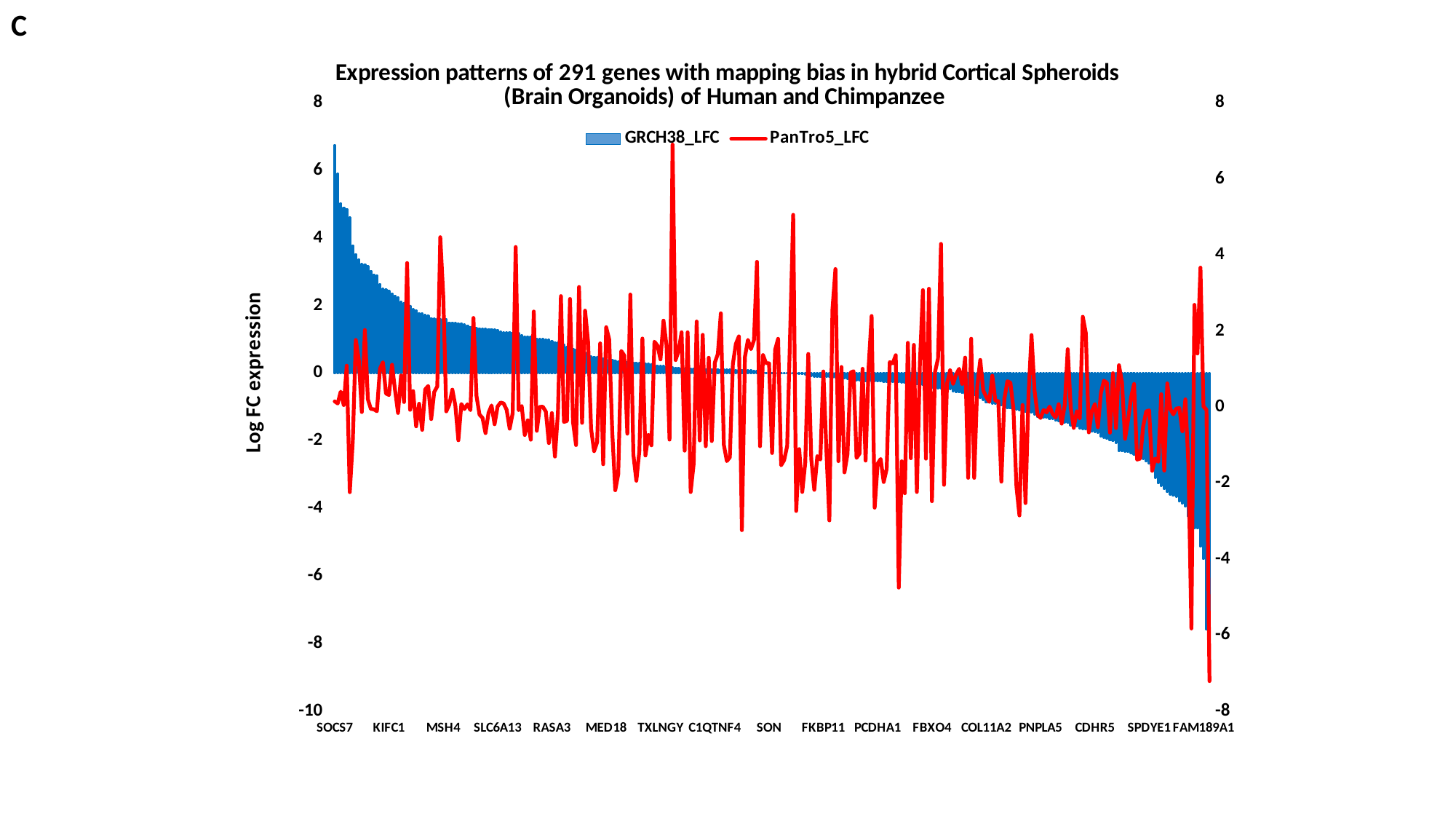

C

### Chart: Expression patterns of 291 genes with mapping bias in hybrid Cortical Spheroids (Brain Organoids) of Human and Chimpanzee

| Category | GRCH38_LFC | PanTro5_LFC |
|---|---|---|
| SOCS7 | 6.75377558818748 | 0.151025305462524 |
| AGPAT1 | 5.91833957899375 | 0.0946873807990547 |
| FOPNL | 5.03938072005342 | 0.406327876788132 |
| TCF19 | 4.91191754524353 | 0.0542363972719294 |
| NKD2 | 4.8625647831293 | 1.08978403314101 |
| GRIPAP1 | 4.62414783452076 | -2.2407429686041 |
| NMRAL1 | 3.78547477294431 | -0.896778681694556 |
| CCDC27 | 3.53369569998934 | 1.76752654171716 |
| ANKRD18A | 3.37666951043999 | 1.24066572451978 |
| PRPF8 | 3.2333287032817 | -0.132166250954468 |
| FAM228A | 3.22846097026978 | 2.02927590179755 |
| CWC25 | 3.16816168742794 | 0.206109653113867 |
| CANX | 3.03764658666217 | -0.0490750317968236 |
| RNH1 | 2.92753697567072 | -0.057970777732868 |
| DLL1 | 2.89975467357337 | -0.110768428975252 |
| SPDYE3 | 2.64685722814266 | 1.00911255661701 |
| SLC22A18 | 2.50841602802754 | 1.18077890496843 |
| REC8 | 2.48748933919613 | 0.358587240504207 |
| KIFC1 | 2.43906947941474 | 0.317673521415119 |
| TAC4 | 2.3684171778977 | 1.11414492956028 |
| MAPK15 | 2.3006834450592 | 0.451957234644735 |
| FBXL22 | 2.24390255622022 | -0.154512935779491 |
| TTTY15 | 2.12017775287123 | 0.832523976011625 |
| OPRL1 | 2.09066551380337 | 0.133550797574685 |
| RFPL1 | 2.00887163878937 | 3.79117753269361 |
| PCK2 | 1.99688626791324 | -0.0735399558835112 |
| EEF1A1 | 1.90399788718132 | 0.421378718784287 |
| RPL39 | 1.86901495159676 | -0.506721953869954 |
| ARHGAP11A | 1.78690864539929 | 0.0884860818965432 |
| DOC2B | 1.77844992366348 | -0.600433720958409 |
| SLX1A | 1.73065418418465 | 0.465582031653087 |
| PLEKHM1 | 1.71405057766846 | 0.555040942357504 |
| ATP23 | 1.63790790851407 | -0.316338564783788 |
| IFI27L1 | 1.6248666686413 | 0.396093950732794 |
| TP53AIP1 | 1.61437761690303 | 0.543638011820913 |
| ATAD3C | 1.61312309045578 | 4.47168968514388 |
| MSH4 | 1.61184123372798 | 2.91767490992814 |
| VPS52 | 1.60386951397194 | -0.112710322188865 |
| CCHCR1 | 1.50807195504329 | 0.0672868933613525 |
| SYCE1L | 1.5043035087538 | 0.45916767964462 |
| LEO1 | 1.49805830753346 | 0.0375833888665053 |
| CKS1B | 1.48634066106088 | -0.87323717546714 |
| AGPAT5 | 1.48229907473724 | 0.0816579601019273 |
| NKAIN3 | 1.45481214805817 | -0.052235700787531 |
| IBTK | 1.41875102557727 | 0.0724510499185969 |
| ATG16L1 | 1.36176085310956 | -0.0809633564917926 |
| BDH1 | 1.34210731994547 | 2.34506850158952 |
| SLC25A26 | 1.34047356242267 | 0.298865235608008 |
| VARS | 1.32998423848709 | -0.198629211054152 |
| TSTA3 | 1.32363974661052 | -0.284702912540375 |
| NPB | 1.32162609119073 | -0.686007038987637 |
| RAET1E | 1.30901504238602 | -0.154514305948003 |
| SIM2 | 1.30704585705994 | 0.0434665967082887 |
| SPATA1 | 1.29980901056845 | -0.451964445197504 |
| SLC6A13 | 1.28904644660421 | 0.0173833894187456 |
| PSMC6 | 1.23197745821483 | 0.119826016335256 |
| MORF4L1 | 1.2132893200678 | 0.096366160958515 |
| KIF15 | 1.21209603159017 | -0.069720477414996 |
| FAM120B | 1.21150481866679 | -0.567778116033401 |
| TAMM41 | 1.20617050160926 | -0.161093917045491 |
| SYT15 | 1.20598056917512 | 4.21292828933863 |
| BORCS5 | 1.19258320126026 | -0.0829626897023892 |
| STK19 | 1.12236660875433 | 0.0280296541897335 |
| TMEM121 | 1.09528551615452 | -0.735434836322604 |
| SQSTM1 | 1.0908944851671 | -0.349963343193856 |
| RBX1 | 1.08492507510365 | -0.859474926519294 |
| RABL2A | 1.07577114799115 | 2.51467847433449 |
| ADAMTS13 | 1.02107667088745 | -0.624182312829895 |
| KBTBD11 | 1.01713078506023 | 0.00567545173356252 |
| PIP4K2B | 1.01661006390176 | 0.00901310340370681 |
| SLC38A6 | 1.0065410060753 | -0.120198769322521 |
| CD80 | 0.992833675260862 | -0.948713346902197 |
| RASA3 | 0.955582654154871 | -0.158774770940498 |
| GLRA4 | 0.917684493204912 | -1.30261250741093 |
| CLDN20 | 0.90626993575489 | -0.15444644876574 |
| HAAO | 0.879080739938414 | 2.92105957842974 |
| TLR2 | 0.845249544679338 | -0.390868736970393 |
| SLC35G1 | 0.788284828675017 | -0.368040246166954 |
| HHLA3 | 0.761546588557778 | 2.84704780760933 |
| SH2D6 | 0.731070903833052 | -0.393915025780714 |
| APOBEC3B | 0.70641439199062 | -1.00014560636818 |
| SF3B6 | 0.706396343417911 | 3.16157436479804 |
| IRF7 | 0.700343926065283 | -0.416316217398706 |
| PGM5 | 0.624072840242925 | 2.53894286469631 |
| NPBWR1 | 0.559908072817141 | 1.71108027484672 |
| TNFRSF10D | 0.500740780924878 | -0.57469644281914 |
| ARL5A | 0.493610856205398 | -1.16109547041836 |
| KPNA7 | 0.476413506087776 | -0.92468790833261 |
| DPEP1 | 0.463415543021903 | 1.67693449271665 |
| KMO | 0.451622000983078 | -1.50457984971154 |
| MED18 | 0.430774964199104 | 2.10235780061685 |
| ABCB4 | 0.401776807257023 | 1.78362939849798 |
| ZNF283 | 0.398260460026077 | -0.65557839879738 |
| TPST1 | 0.379007494889852 | -2.18990364663964 |
| FAM177B | 0.351327302795641 | -1.76467004645281 |
| FMO5 | 0.34975493301007 | 1.47813374120056 |
| TRAPPC3L | 0.339134941591731 | 1.35938390584678 |
| PTCD2 | 0.337279973339578 | -0.7009088089279 |
| TTYH3 | 0.321779350737983 | 2.96217619531162 |
| ACTR3C | 0.3206628709589 | -1.24488814023809 |
| CCZ1 | 0.311107699332178 | -1.93976986383966 |
| RPS28 | 0.307015300928568 | -1.15783519441927 |
| SUN1 | 0.30675252905075 | 1.80516360618411 |
| RBM38 | 0.292423690188881 | -1.27518799792771 |
| AUH | 0.280618237775329 | -0.735507658046833 |
| DRAM2 | 0.275102206901261 | -1.00753345513017 |
| LDLRAD2 | 0.232568522198351 | 1.72231281470608 |
| KHDC1 | 0.223728221751957 | 1.61725161998538 |
| TXLNGY | 0.21966865651601 | 1.25615749047506 |
| FAM227B | 0.218920067741921 | 2.27649639301395 |
| EFHB | 0.206478989577625 | 1.62114363704279 |
| ANKIB1 | 0.196529178200222 | -0.857350487930218 |
| ZNF213 | 0.193042054622212 | 6.90821939438946 |
| EXT1 | 0.163296795643393 | 1.23903058195735 |
| NAIF1 | 0.163279384824751 | 1.47262363254334 |
| TCF15 | 0.150051564709438 | 1.96962751987293 |
| HIP1 | 0.149274380300135 | -1.14892153000298 |
| MALRD1 | 0.14891526984791 | 1.9688429732953 |
| SLC29A4 | 0.148635063681136 | -2.23585881530567 |
| NRG4 | 0.138738293057532 | -1.49853808593674 |
| UBL4A | 0.13568401051233 | 2.25114384379386 |
| ACADSB | 0.135363071432294 | -0.878751856552475 |
| C1QTNF9 | 0.130783964266007 | 1.90230246755005 |
| RNF7 | 0.128154079424713 | -1.0309389103524 |
| RBAK | 0.127208231376611 | 1.29847202802265 |
| ZNF532 | 0.126217351972943 | -0.893638968330199 |
| C1QTNF4 | 0.125745894902105 | 1.16903641945351 |
| LY6H | 0.120495507265347 | 1.39496774430067 |
| ALOX5 | 0.120494137096835 | 2.46883060835558 |
| RPS29 | 0.120369950409975 | -0.991000807484635 |
| NOSTRIN | 0.117721393548062 | -1.42221380056891 |
| RDM1 | 0.109912186362884 | -1.32312160854956 |
| GART | 0.109541479615707 | 1.13425407973359 |
| SYNJ1 | 0.10624914457568 | 1.66359194669992 |
| ADGRG3 | 0.0996202736822462 | 1.86132628252927 |
| NDUFS4 | 0.0946657287386857 | -3.24101022921019 |
| ESR2 | 0.0933888490294465 | 1.32206033338171 |
| SPATA21 | 0.0885961556154885 | 1.76869079152109 |
| DCP2 | 0.0871404901732215 | 1.52513477943132 |
| FAM72A | 0.0839338468953617 | 1.76142027128317 |
| USP30 | 0.0663392412758806 | 3.82486051346258 |
| NR2F6 | 0.0560898262764184 | -1.03188831381569 |
| SERPINE3 | 0.0252019041146855 | 1.36891020686975 |
| SLC25A18 | 0.0214467612876668 | 1.15717338567126 |
| SON | 0.0155386361875412 | 1.15130903390617 |
| TRIM24 | 0.0110913223525275 | -1.21009222127505 |
| SCGB1C1 | 0.00507963426928722 | 1.50734775309061 |
| MPV17L | 0.00507957408257546 | 1.79653874904337 |
| BCL2L14 | 0.00507957408257538 | -1.53353085774497 |
| NDUFS5 | 0.00507951389586427 | -1.39861743055612 |
| PUF60 | 0.00156628086298321 | -1.02508320632839 |
| SPATC1L | 0.000526056579412601 | 1.9856443128704 |
| PSME3 | -0.00359120802921058 | 5.0603960303826 |
| CRKL | -0.0094649394492471 | -2.73419498634115 |
| AVL9 | -0.0137152484246385 | -1.10672868027841 |
| CNN2 | -0.0206922665799583 | -2.23349787794992 |
| GOSR2 | -0.0418863672426569 | -1.46058979283475 |
| SUZ12 | -0.0741011814905422 | 1.39844674999133 |
| DKK4 | -0.0752680086895697 | -1.37224340171498 |
| MIOX | -0.106422678318903 | -2.17770548671029 |
| TTC32 | -0.110016715071621 | -1.29022331297562 |
| GSDMD | -0.110333455909847 | -1.38182950944949 |
| FKBP11 | -0.110334117966931 | 0.938493250505209 |
| PDCD1 | -0.1103343268746 | -1.11784949351995 |
| JUND | -0.110841207662343 | -2.98496267542616 |
| ANKRD53 | -0.11663829161972 | 2.55938029355268 |
| GIGYF1 | -0.123079359834738 | 3.6326987271827 |
| ARF1 | -0.12784594468216 | -1.42288998236611 |
| ZNF709 | -0.138260439661838 | 1.05532736553877 |
| CYP3A43 | -0.144096534620027 | -1.71953169123556 |
| ESR1 | -0.169303758710532 | -1.23514707956372 |
| SDHA | -0.185291862784209 | 0.907704658181487 |
| SLC19A1 | -0.18546541985368 | 0.943358504274244 |
| LRTM2 | -0.206199914299477 | -1.33897089800985 |
| MEGF11 | -0.214477749249939 | -1.22427056898303 |
| ZNHIT3 | -0.225748263217456 | 1.00862975262583 |
| TXNDC2 | -0.226082250802266 | -1.4082771661573 |
| RILP | -0.230458004331162 | 1.05346989209335 |
| ADIRF | -0.230848456018952 | 2.39811005347859 |
| ZNF165 | -0.235980687192951 | -2.64727489253689 |
| PCDHA1 | -0.237668627759103 | -1.49066861159389 |
| BET1 | -0.241003895371252 | -1.36709383904147 |
| RPS2 | -0.247125294861791 | -1.97348895664399 |
| ZC3H4 | -0.248152170178954 | -1.6267461204877 |
| OCLN | -0.254431602440376 | 1.18256031021003 |
| RAB9A | -0.260314753331999 | 1.154174555136 |
| RPL32 | -0.263528590719677 | 1.36550615899641 |
| ZNF205 | -0.265288571002143 | -4.7521570553499 |
| RAD9B | -0.278846393487235 | -1.42769707100165 |
| TRAPPC2 | -0.288951423823201 | -2.2675976753503 |
| LRRC37B | -0.290347366345258 | 1.69126203315962 |
| PARVG | -0.301661424903115 | -1.34681404288944 |
| NR2E1 | -0.318542815367362 | 1.63736715924678 |
| TONSL | -0.326964986772278 | -2.23515909485444 |
| AGBL3 | -0.343968632867909 | 1.17251029141158 |
| NDUFB4 | -0.34824938558769 | 3.07821108358619 |
| TMEM150B | -0.350040291240157 | -1.35909123701702 |
| MRPL10 | -0.377758915107761 | 3.11503968094423 |
| FBXO4 | -0.426366491461245 | -2.47811360087709 |
| FBXO24 | -0.439029222688978 | 0.920179320010734 |
| ATP6V1G2 | -0.44634182683538 | 1.27809599119797 |
| MTRNR2L8 | -0.447838221863668 | 4.2945782831047 |
| PMS2 | -0.45694096086287 | -2.04674669655466 |
| CMC4 | -0.459246849674339 | 0.620399885922992 |
| PKD2L1 | -0.461038836540249 | 0.969513056858907 |
| TMC6 | -0.537444395632168 | 0.609569276521012 |
| TMEM191C | -0.556610724860718 | 0.853659884748834 |
| AMZ1 | -0.56595911282221 | 1.00696078801586 |
| DNMT3L | -0.580851449511241 | 0.610081203770011 |
| ADGRE2 | -0.606003498292862 | 1.30232560861794 |
| MILR1 | -0.64156811702987 | -1.8621800597871 |
| GLUD2 | -0.651180721031063 | 1.79873635461438 |
| THEGL | -0.654524068805255 | -1.8633818636436 |
| RASAL1 | -0.668160702372592 | 0.537512678335576 |
| PIPSL | -0.737821448359986 | 1.24110144445587 |
| TCAF2 | -0.78637034536614 | 0.438589569824678 |
| COL11A2 | -0.865363842788299 | 0.266629306797976 |
| SLC2A6 | -0.870592267818027 | 0.135933507621082 |
| TYW1B | -0.893140649492295 | 0.826873417541871 |
| SLC43A2 | -0.913832885443996 | 0.167233730551485 |
| ANKDD1B | -0.920208476080626 | 0.15612747243062 |
| PPP1R1A | -0.953452363665739 | -1.96260294147621 |
| PABPN1L | -0.999604929595839 | 0.210282511342866 |
| CNFN | -1.02788301242812 | 0.680777332326996 |
| CLCF1 | -1.03822160291167 | 0.641631105133811 |
| ZNF630 | -1.07352897327335 | -0.038844439453133 |
| TMPRSS9 | -1.08574109853628 | -2.0914911725057 |
| UCP1 | -1.09190804070199 | -2.85292237383835 |
| RAB41 | -1.10767367890406 | 0.055112731492747 |
| TM4SF19 | -1.13490675112197 | -2.52749548354505 |
| RAD17 | -1.13909956930615 | 0.30551051907695 |
| USP50 | -1.16004279267748 | 1.89519543364869 |
| ST8SIA1 | -1.21746966951024 | 0.438286281951386 |
| MMP21 | -1.29684407360865 | -0.204764915956182 |
| PNPLA5 | -1.31332362167902 | -0.287185921995911 |
| C2CD4D | -1.32092528086337 | -0.0766355951750193 |
| OPN5 | -1.32292951517926 | -0.142378836108587 |
| TJP1 | -1.35387219200629 | 0.0113621151795245 |
| COG5 | -1.35879767979001 | -0.17886880388904 |
| SAXO1 | -1.40410353108703 | -0.275530148629777 |
| GRK7 | -1.41713992429764 | 0.0763157724852937 |
| SLC34A3 | -1.44122664077553 | -0.437079794063985 |
| NLGN4Y | -1.4629119067436 | 0.0481488778265557 |
| RAB4B | -1.4644407775937 | 1.52310466285334 |
| ATAT1 | -1.54733163673176 | -0.0240104451069366 |
| PWP2 | -1.55940835007142 | -0.54886215782646 |
| ZDHHC11 | -1.57717819312839 | -0.110141862623781 |
| MAP3K15 | -1.6327125362604 | -0.293466322912645 |
| PTRHD1 | -1.65166659179835 | 2.37695105860062 |
| RPS26 | -1.66984290157829 | 1.94891002347153 |
| SNURF | -1.69401137137806 | -0.667503400091785 |
| PRRC2A | -1.71289561188079 | -0.114439506656967 |
| CDHR5 | -1.73560017762029 | 0.0789483763191672 |
| PAGE2B | -1.75687239876512 | -0.52976782297964 |
| PPP1R14D | -1.87283579475427 | 0.371723658583396 |
| PRODH | -1.9070819888059 | 0.696251506729273 |
| RRN3 | -1.94875978167761 | 0.638829647845244 |
| BCL2L10 | -1.98771495243528 | -0.674045485389152 |
| CCDC144A | -2.00458224827143 | 0.891437578241832 |
| MRM1 | -2.06274684054818 | -0.556048923788458 |
| LMNTD2 | -2.29725185784089 | 1.1022138656347 |
| ARHGEF5 | -2.31471015207366 | 0.649501366558214 |
| TTTY14 | -2.31686727455578 | -0.835814338837241 |
| LPA | -2.33079413499843 | -0.33701434532836 |
| TAPBP | -2.36778928828834 | 0.252551632558331 |
| DHRS4L1 | -2.40576389375509 | 0.608829646566682 |
| TMC2 | -2.40612243535045 | -1.38257676955 |
| B3GAT3P1 | -2.4097671251066 | -1.35558332556126 |
| DHX16 | -2.54240294643291 | -0.514235308560042 |
| TUBA1C | -2.61716286201646 | -0.115127369096461 |
| SPDYE1 | -2.67868090461497 | -0.0882534025831461 |
| RLN1 | -2.88632902214906 | -1.67787723260609 |
| PRKY | -3.10150906715697 | -1.35472829322831 |
| ZBED6CL | -3.25935208544955 | -1.44059925688826 |
| ICOSLG | -3.33614936796987 | 0.338885457256745 |
| MEIG1 | -3.43055445336182 | -1.67220931169472 |
| CCDC158 | -3.51670988458031 | 0.624001061847318 |
| SIK1 | -3.59768464937056 | -0.0518963427419775 |
| GNL1 | -3.62674639227909 | -0.192541467623821 |
| PRR3 | -3.65888369253844 | -0.0378810578817109 |
| HERC2 | -3.80311211183512 | -0.0265889102681088 |
| PRSS3 | -3.86547642666081 | -0.638356949977558 |
| PDXDC1 | -3.94803212652532 | 0.203808404930619 |
| SPATA45 | -4.24347338095172 | -1.50921494031525 |
| TUBB8 | -4.28438822531443 | -5.82756334262495 |
| SLC2A14 | -4.58528852108199 | 2.69016257253294 |
| LRRC37A2 | -4.59911104341226 | 1.41082961740381 |
| ZP3 | -5.13561846224599 | 3.67052938186934 |
| FAM189A1 | -5.50636662370655 | 0.0136799355978603 |
| RYBP | -7.59022652040812 | -0.0701151046081673 |
| ZNF717 | -8.75953892664361 | -7.21185083932994 |